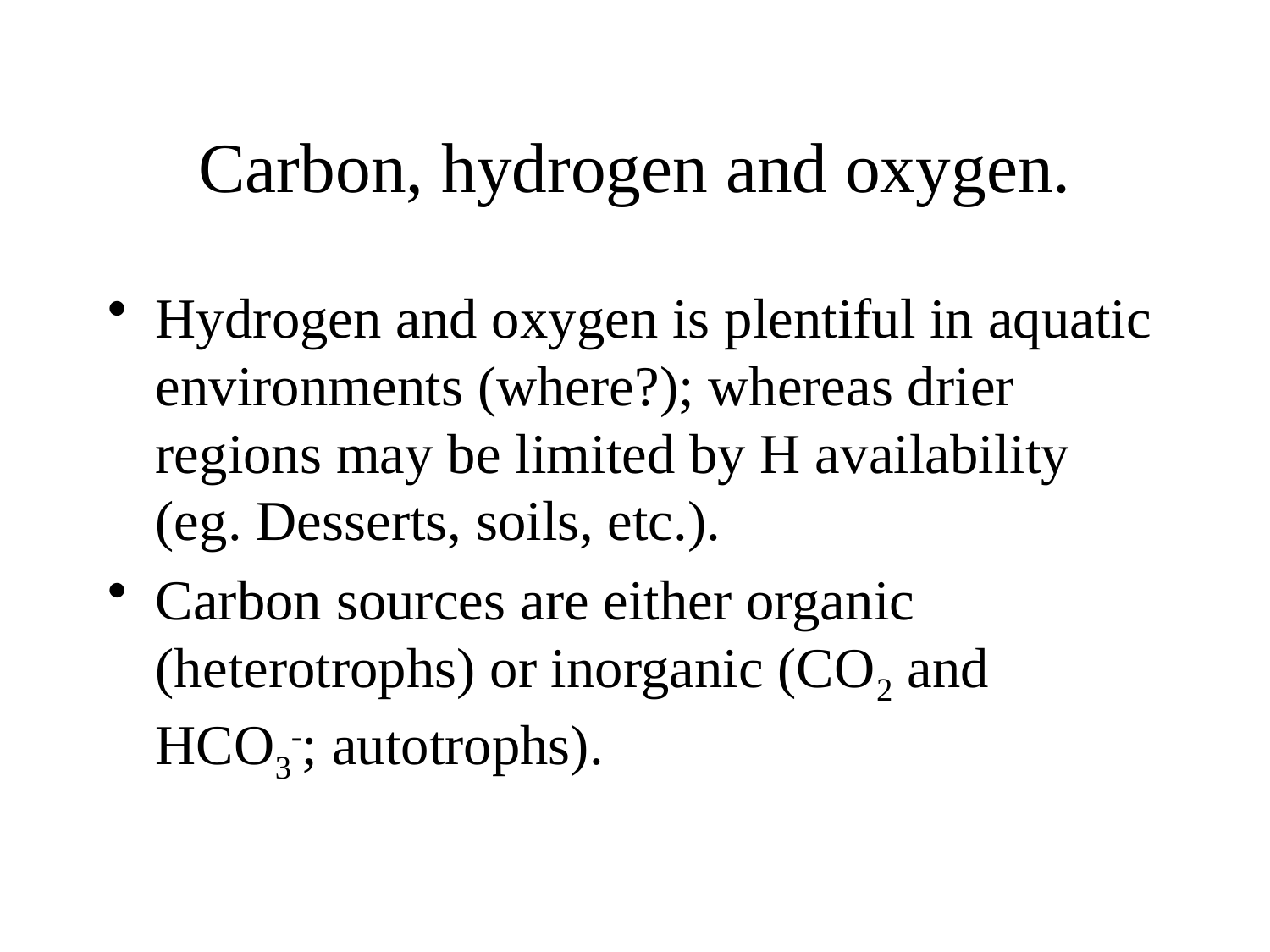

# Carbon, hydrogen and oxygen.
Hydrogen and oxygen is plentiful in aquatic environments (where?); whereas drier regions may be limited by H availability (eg. Desserts, soils, etc.).
Carbon sources are either organic (heterotrophs) or inorganic (CO2 and HCO3-; autotrophs).